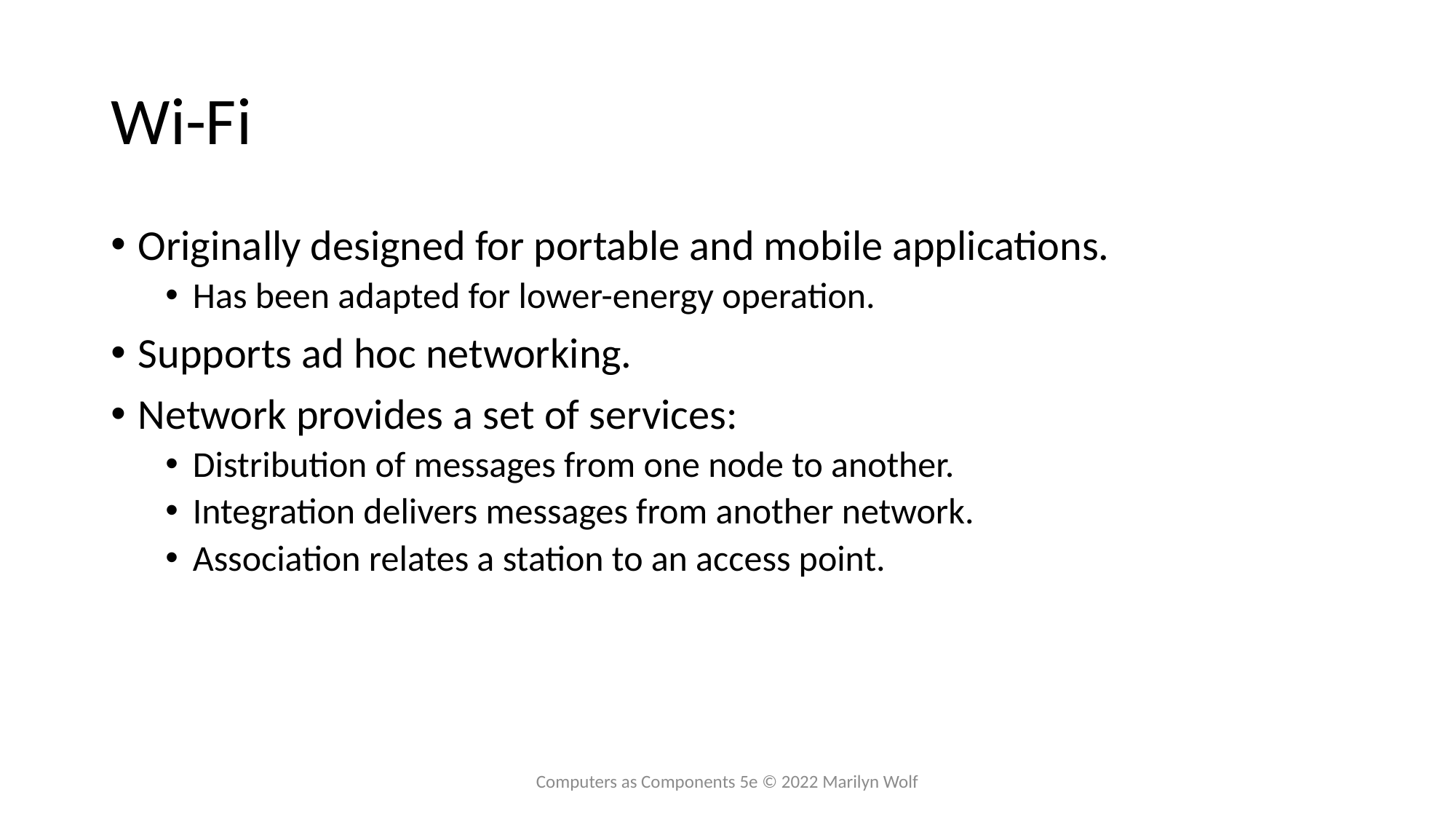

# Wi-Fi
Originally designed for portable and mobile applications.
Has been adapted for lower-energy operation.
Supports ad hoc networking.
Network provides a set of services:
Distribution of messages from one node to another.
Integration delivers messages from another network.
Association relates a station to an access point.
Computers as Components 5e © 2022 Marilyn Wolf